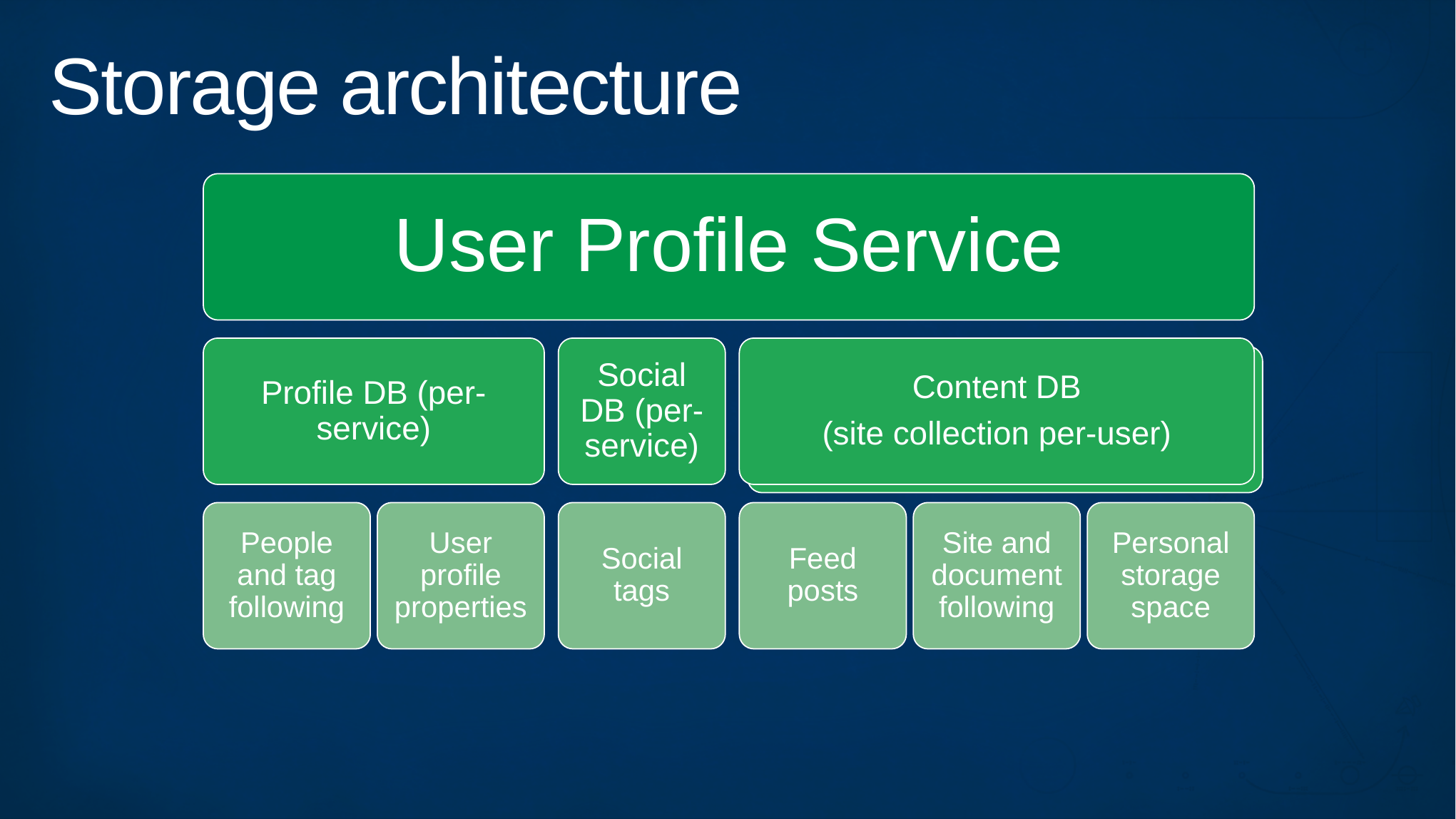

# Storage architecture
User Profile Service
Profile DB (per-service)
People and tag following
User profile properties
Social DB (per-service)
Social tags
Content DB
(site collection per-user)
Content DBs (per-user)
Feed posts
Site and document following
Personal storage space